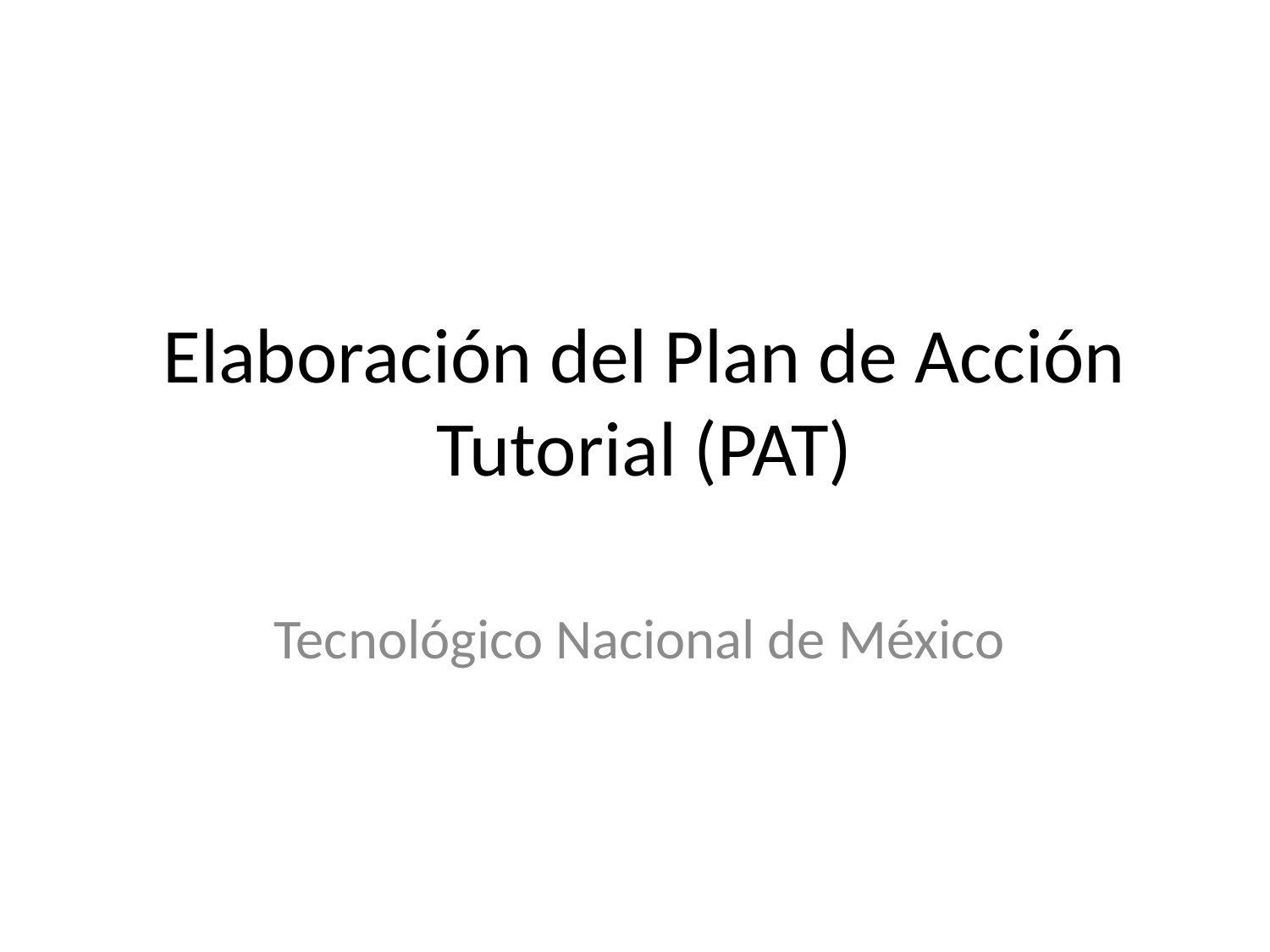

# Elaboración del Plan de Acción Tutorial (PAT)
Tecnológico Nacional de México